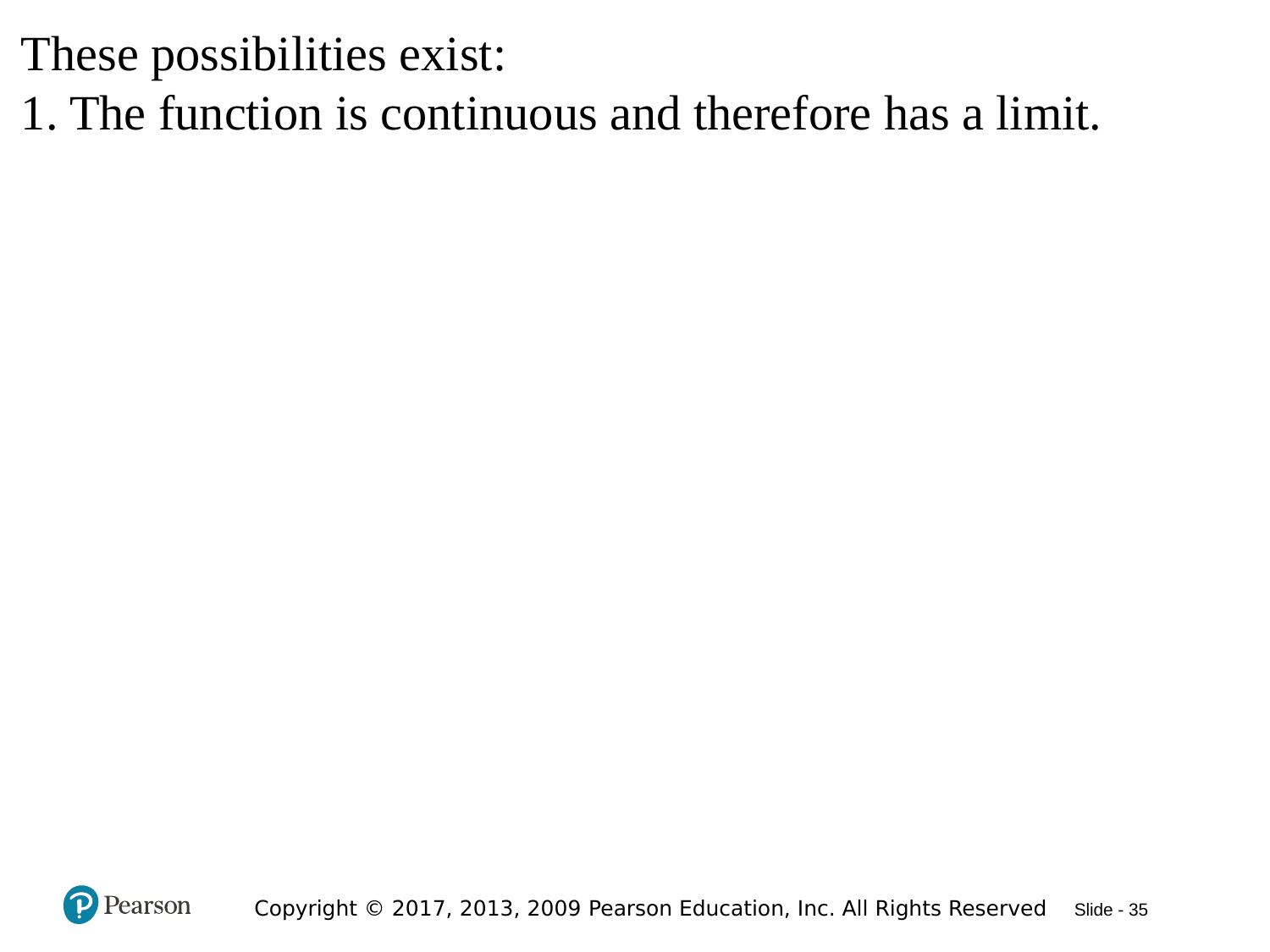

These possibilities exist:
1. The function is continuous and therefore has a limit.